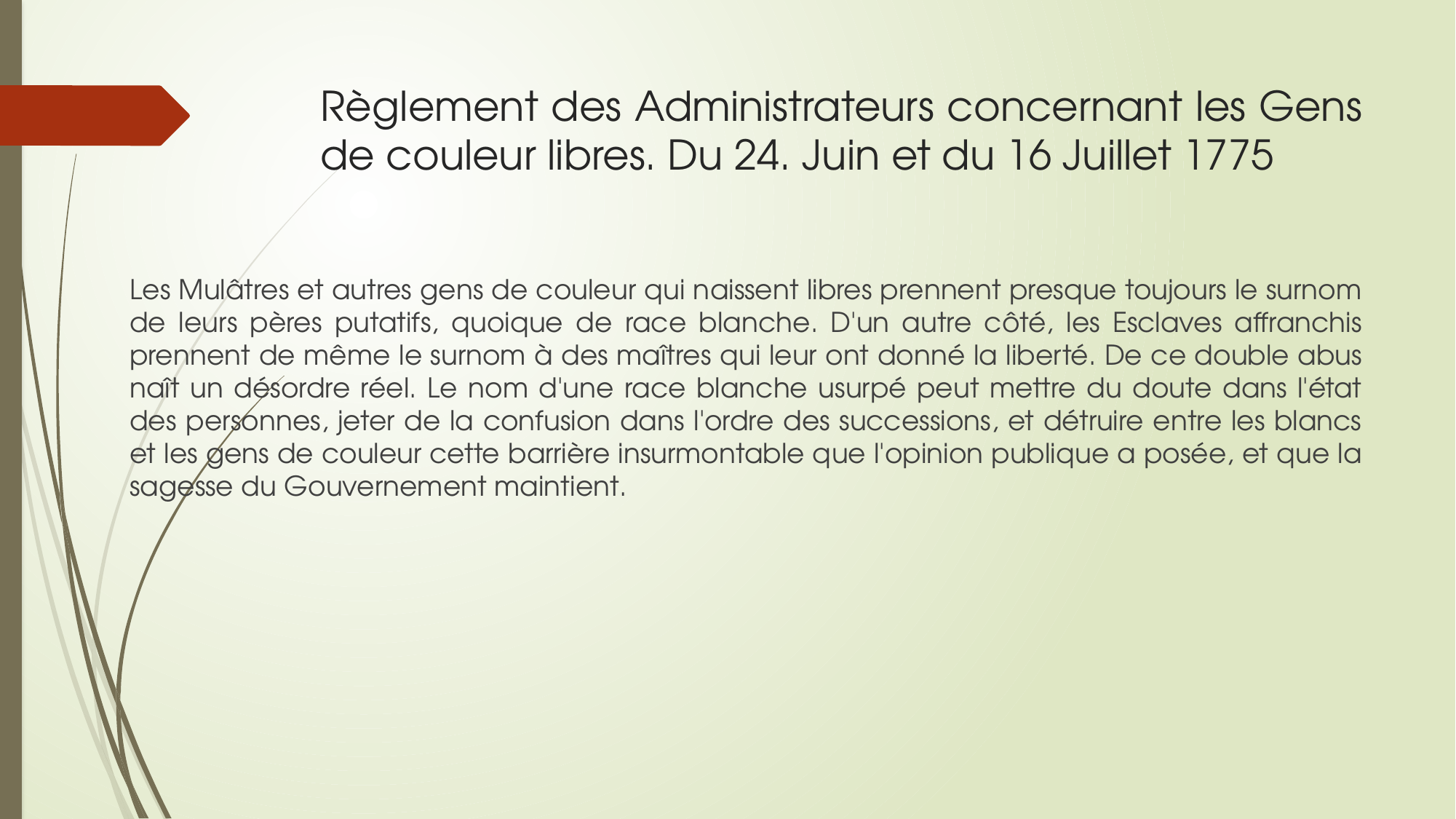

# Règlement des Administrateurs concernant les Gens de couleur libres. Du 24. Juin et du 16 Juillet 1775
Les Mulâtres et autres gens de couleur qui naissent libres prennent presque toujours le surnom de leurs pères putatifs, quoique de race blanche. D'un autre côté, les Esclaves affranchis prennent de même le surnom à des maîtres qui leur ont donné la liberté. De ce double abus naît un désordre réel. Le nom d'une race blanche usurpé peut mettre du doute dans l'état des personnes, jeter de la confusion dans l'ordre des successions, et détruire entre les blancs et les gens de couleur cette barrière insurmontable que l'opinion publique a posée, et que la sagesse du Gouvernement maintient.